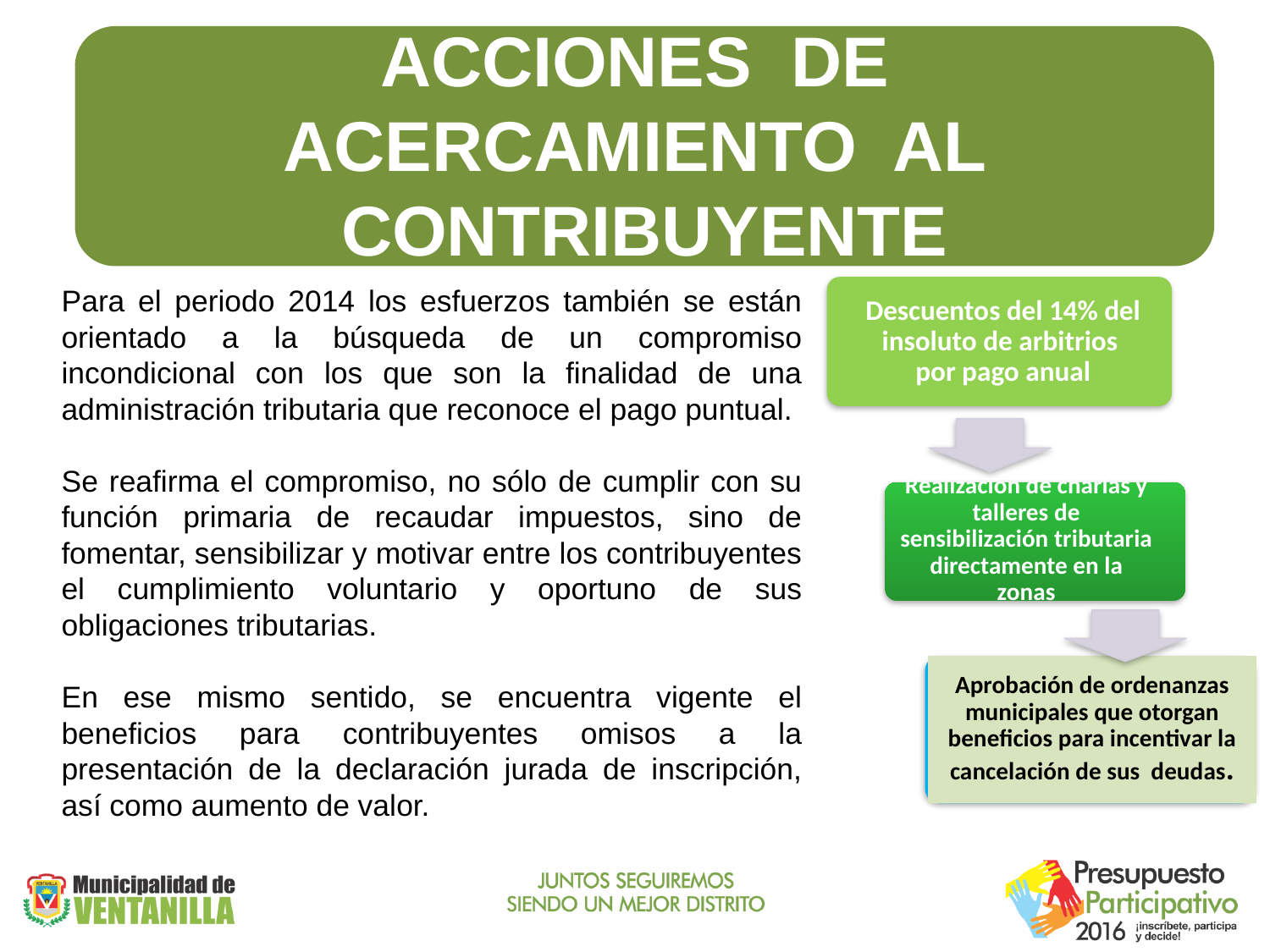

ACCIONES  DE  ACERCAMIENTO  AL  CONTRIBUYENTE
Para el periodo 2014 los esfuerzos también se están orientado a la búsqueda de un compromiso incondicional con los que son la finalidad de una administración tributaria que reconoce el pago puntual.

Se reafirma el compromiso, no sólo de cumplir con su función primaria de recaudar impuestos, sino de fomentar, sensibilizar y motivar entre los contribuyentes el cumplimiento voluntario y oportuno de sus obligaciones tributarias.

En ese mismo sentido, se encuentra vigente el beneficios para contribuyentes omisos a la presentación de la declaración jurada de inscripción, así como aumento de valor.

Descuentos del 14% del insoluto de arbitrios  por pago anual

Realización de charlas y talleres de sensibilización tributaria directamente en la zonas

Aprobación de ordenanzas municipales que otorgan beneficios para incentivar la cancelación de sus  deudas.